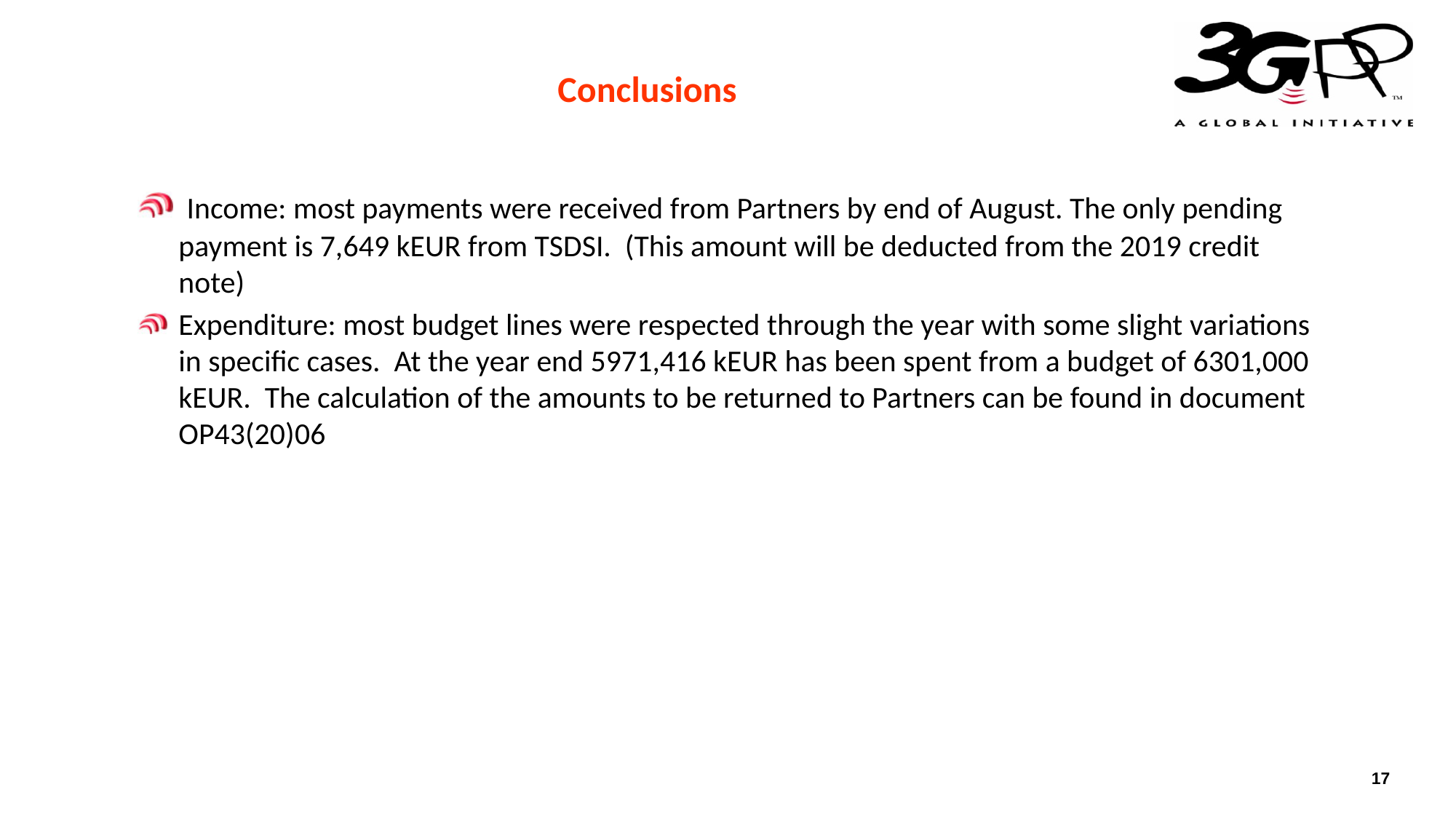

Conclusions
 Income: most payments were received from Partners by end of August. The only pending payment is 7,649 kEUR from TSDSI.  (This amount will be deducted from the 2019 credit note)
Expenditure: most budget lines were respected through the year with some slight variations in specific cases.  At the year end 5971,416 kEUR has been spent from a budget of 6301,000 kEUR.  The calculation of the amounts to be returned to Partners can be found in document OP43(20)06

17